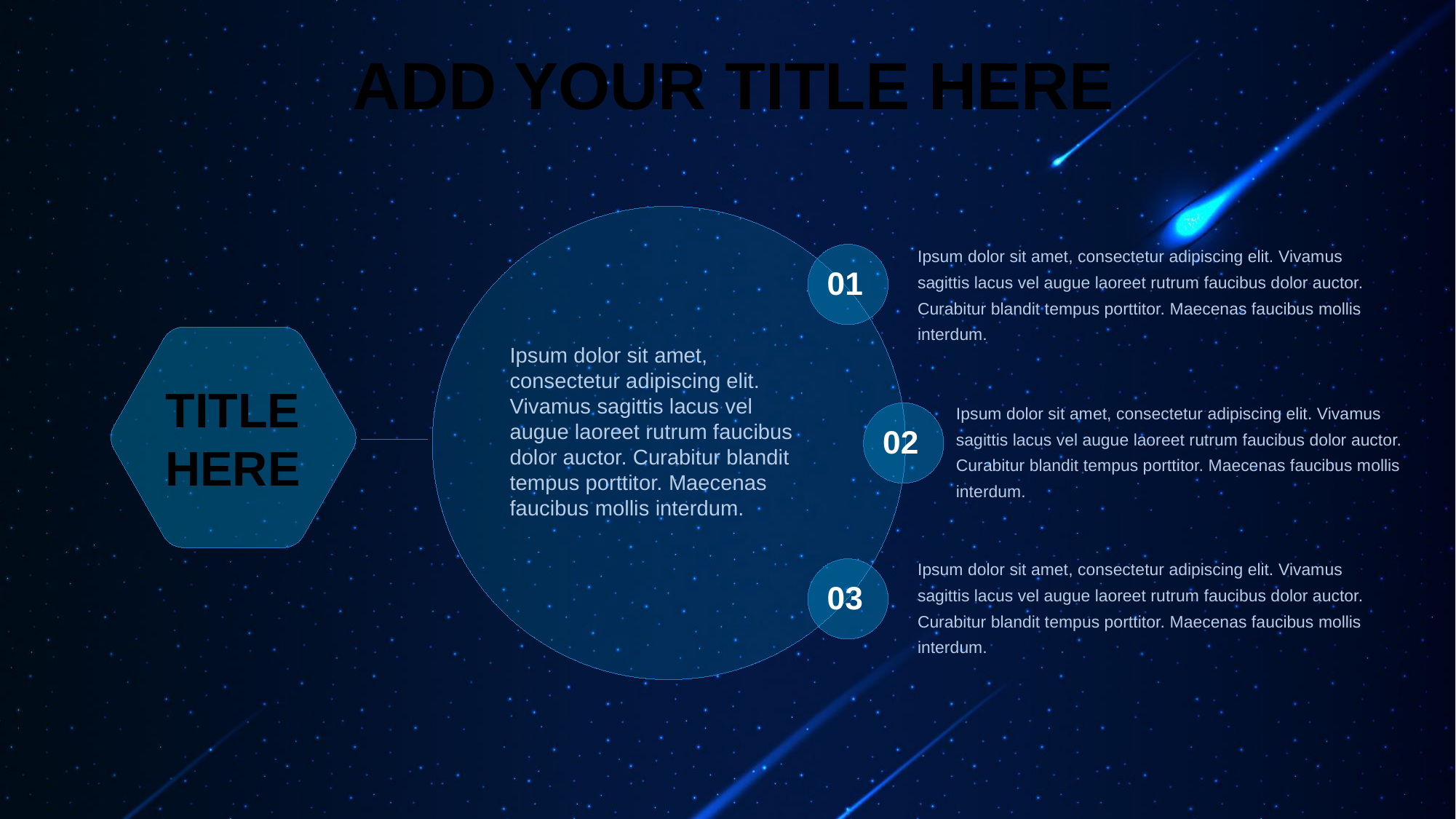

ADD YOUR TITLE HERE

Ipsum dolor sit amet, consectetur adipiscing elit. Vivamus sagittis lacus vel augue laoreet rutrum faucibus dolor auctor. Curabitur blandit tempus porttitor. Maecenas faucibus mollis interdum.

01

Ipsum dolor sit amet, consectetur adipiscing elit. Vivamus sagittis lacus vel augue laoreet rutrum faucibus dolor auctor. Curabitur blandit tempus porttitor. Maecenas faucibus mollis interdum.
TITLEHERE
Ipsum dolor sit amet, consectetur adipiscing elit. Vivamus sagittis lacus vel augue laoreet rutrum faucibus dolor auctor. Curabitur blandit tempus porttitor. Maecenas faucibus mollis interdum.

02
Ipsum dolor sit amet, consectetur adipiscing elit. Vivamus sagittis lacus vel augue laoreet rutrum faucibus dolor auctor. Curabitur blandit tempus porttitor. Maecenas faucibus mollis interdum.

03